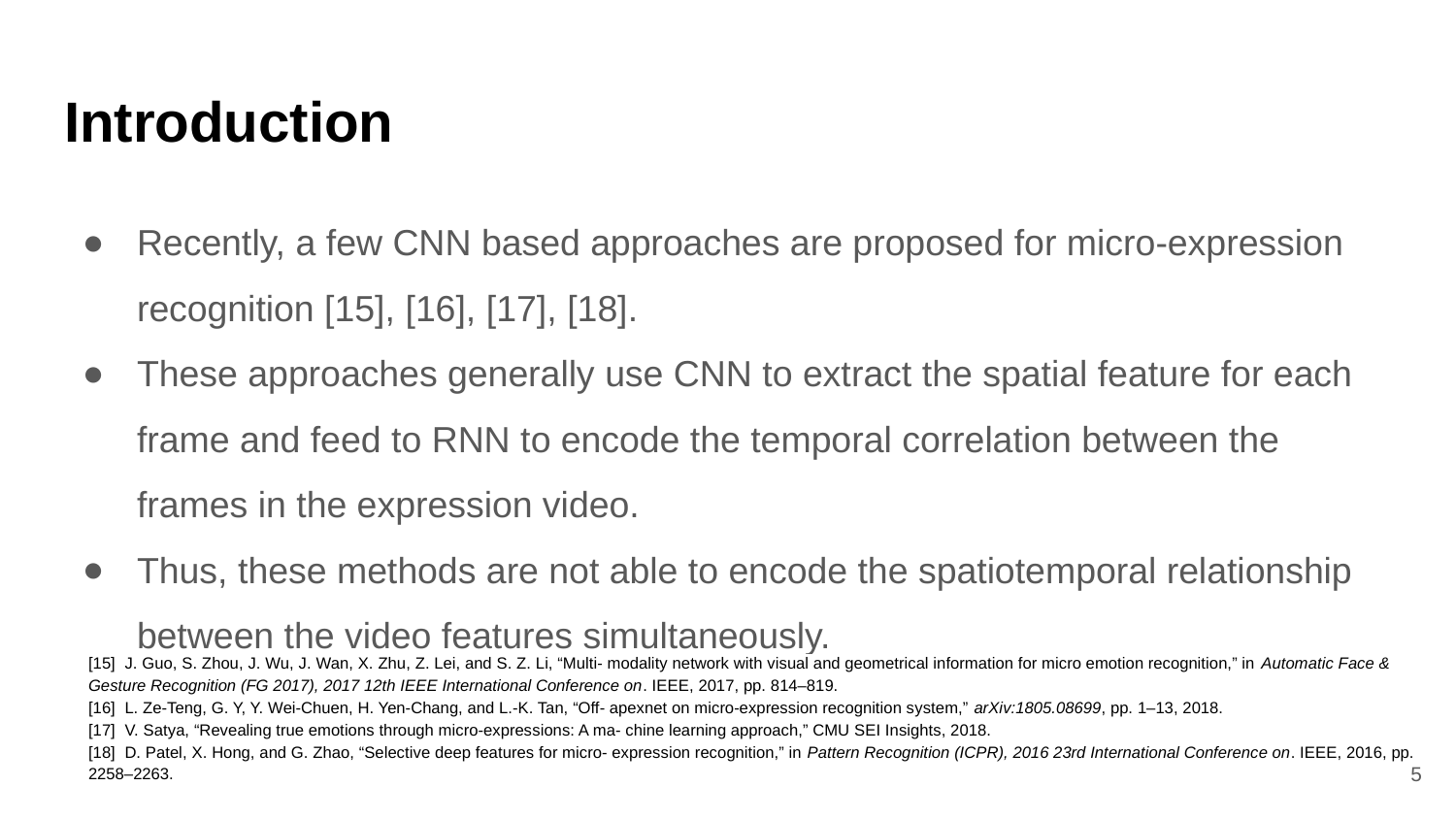

# Introduction
Recently, a few CNN based approaches are proposed for micro-expression recognition [15], [16], [17], [18].
These approaches generally use CNN to extract the spatial feature for each frame and feed to RNN to encode the temporal correlation between the frames in the expression video.
Thus, these methods are not able to encode the spatiotemporal relationship between the video features simultaneously.

[15]  J. Guo, S. Zhou, J. Wu, J. Wan, X. Zhu, Z. Lei, and S. Z. Li, “Multi- modality network with visual and geometrical information for micro emotion recognition,” in Automatic Face & Gesture Recognition (FG 2017), 2017 12th IEEE International Conference on. IEEE, 2017, pp. 814–819.
[16]  L. Ze-Teng, G. Y, Y. Wei-Chuen, H. Yen-Chang, and L.-K. Tan, “Off- apexnet on micro-expression recognition system,” arXiv:1805.08699, pp. 1–13, 2018.
[17]  V. Satya, “Revealing true emotions through micro-expressions: A ma- chine learning approach,” CMU SEI Insights, 2018.
[18]  D. Patel, X. Hong, and G. Zhao, “Selective deep features for micro- expression recognition,” in Pattern Recognition (ICPR), 2016 23rd International Conference on. IEEE, 2016, pp. 2258–2263.

5